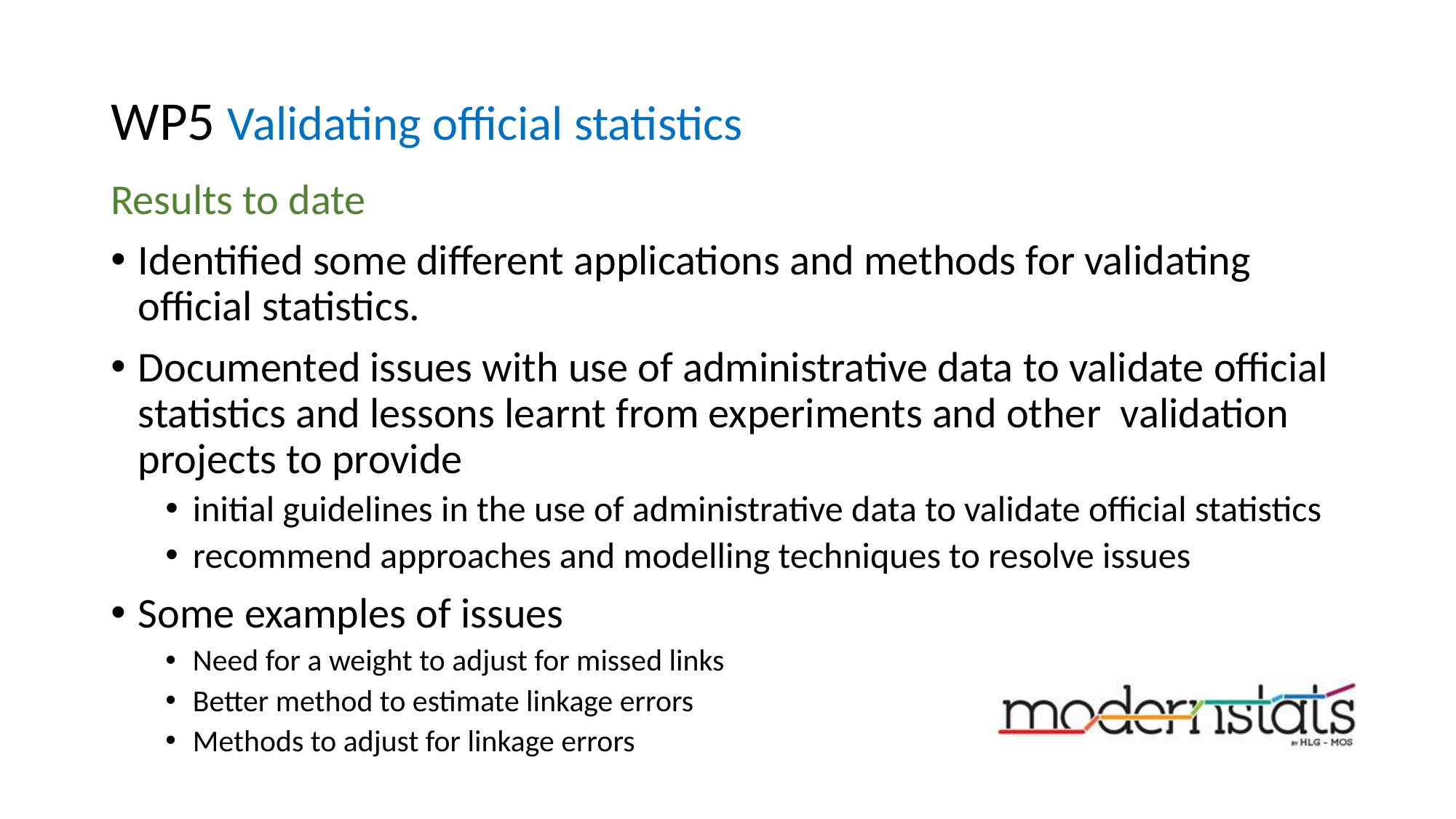

# WP5 Validating official statistics
Results to date
Identified some different applications and methods for validating official statistics.
Documented issues with use of administrative data to validate official statistics and lessons learnt from experiments and other  validation projects to provide
initial guidelines in the use of administrative data to validate official statistics
recommend approaches and modelling techniques to resolve issues
Some examples of issues
Need for a weight to adjust for missed links
Better method to estimate linkage errors
Methods to adjust for linkage errors

30